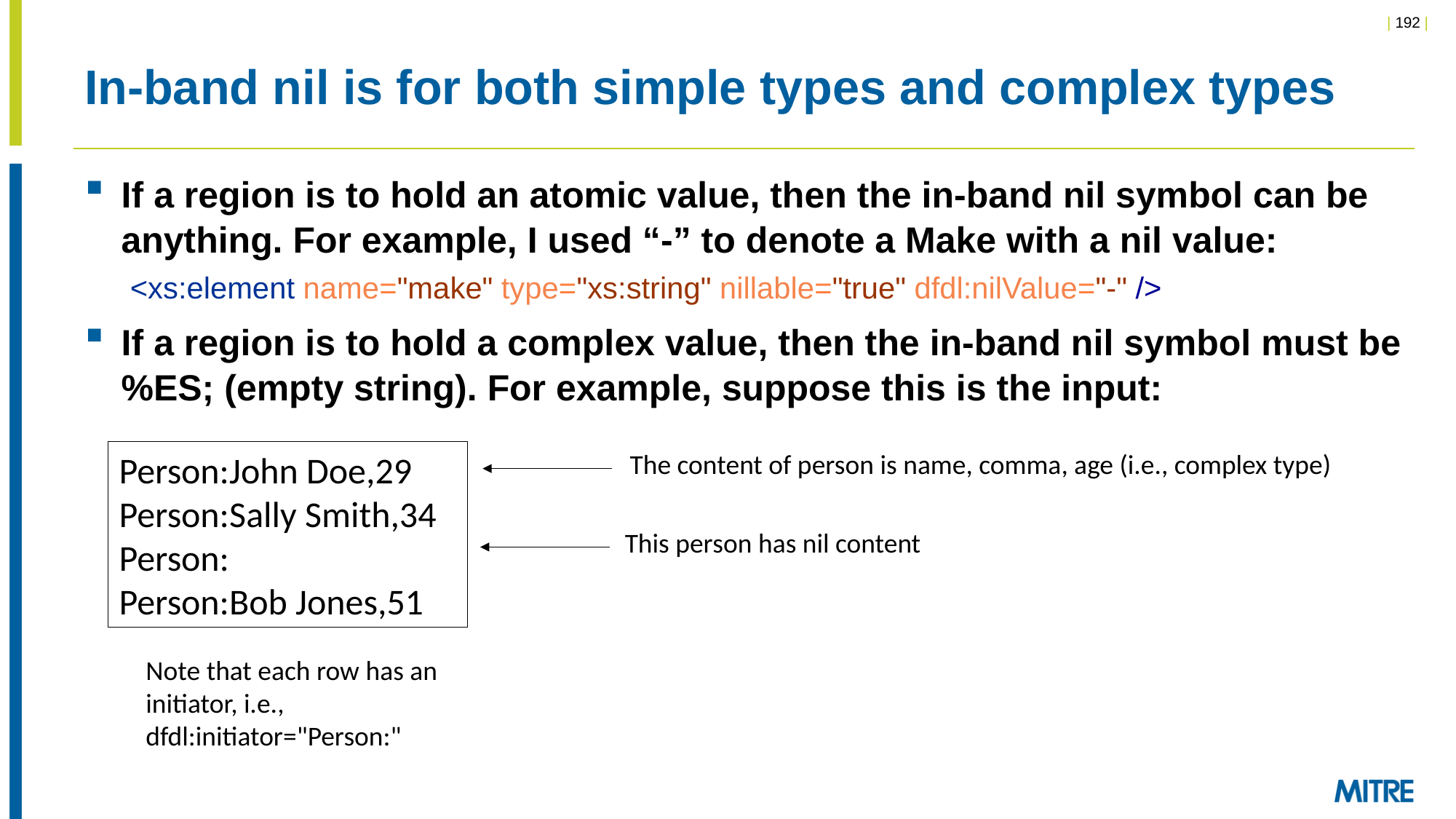

# In-band nil is for both simple types and complex types
If a region is to hold an atomic value, then the in-band nil symbol can be anything. For example, I used “-” to denote a Make with a nil value:
<xs:element name="make" type="xs:string" nillable="true" dfdl:nilValue="-" />
If a region is to hold a complex value, then the in-band nil symbol must be %ES; (empty string). For example, suppose this is the input:
Person:John Doe,29
Person:Sally Smith,34
Person:
Person:Bob Jones,51
The content of person is name, comma, age (i.e., complex type)
This person has nil content
Note that each row has an initiator, i.e., dfdl:initiator="Person:"